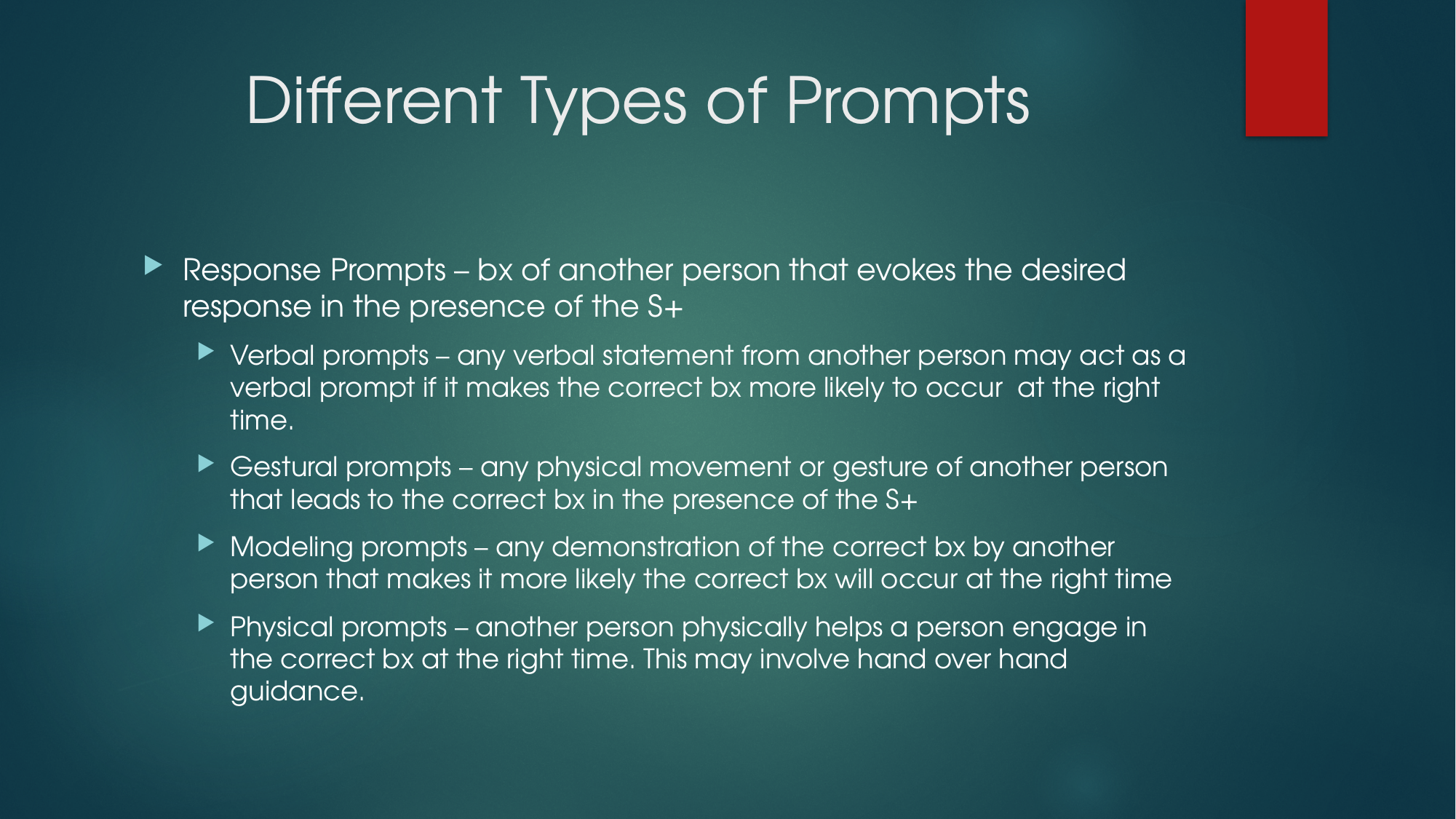

# Different Types of Prompts
Response Prompts – bx of another person that evokes the desired response in the presence of the S+
Verbal prompts – any verbal statement from another person may act as a verbal prompt if it makes the correct bx more likely to occur  at the right time.
Gestural prompts – any physical movement or gesture of another person that leads to the correct bx in the presence of the S+
Modeling prompts – any demonstration of the correct bx by another person that makes it more likely the correct bx will occur at the right time
Physical prompts – another person physically helps a person engage in the correct bx at the right time. This may involve hand over hand guidance.